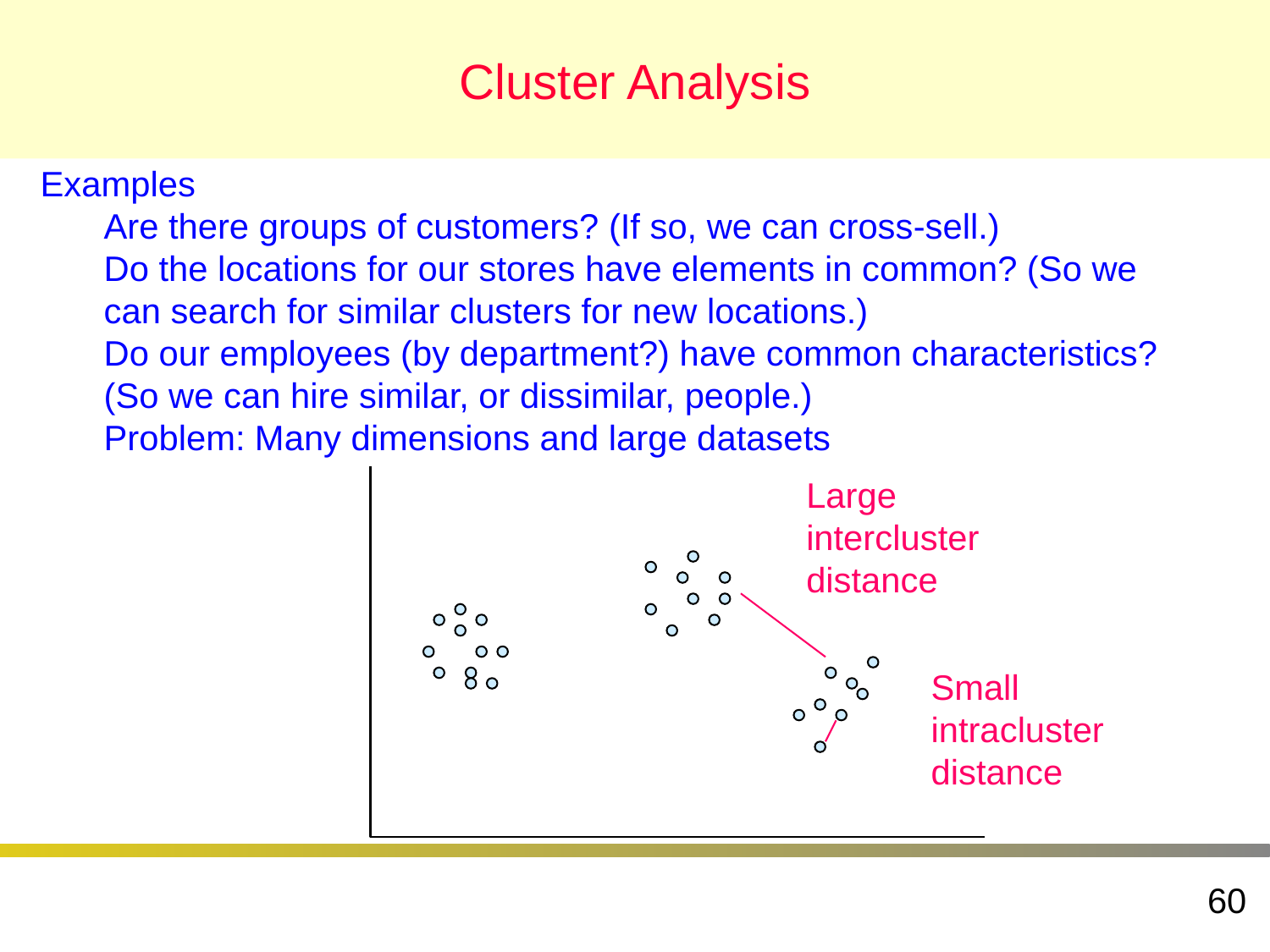

# Cluster Analysis
Examples
Are there groups of customers? (If so, we can cross-sell.)
Do the locations for our stores have elements in common? (So we can search for similar clusters for new locations.)
Do our employees (by department?) have common characteristics? (So we can hire similar, or dissimilar, people.)
Problem: Many dimensions and large datasets

Large intercluster distance

Small intracluster distance

60